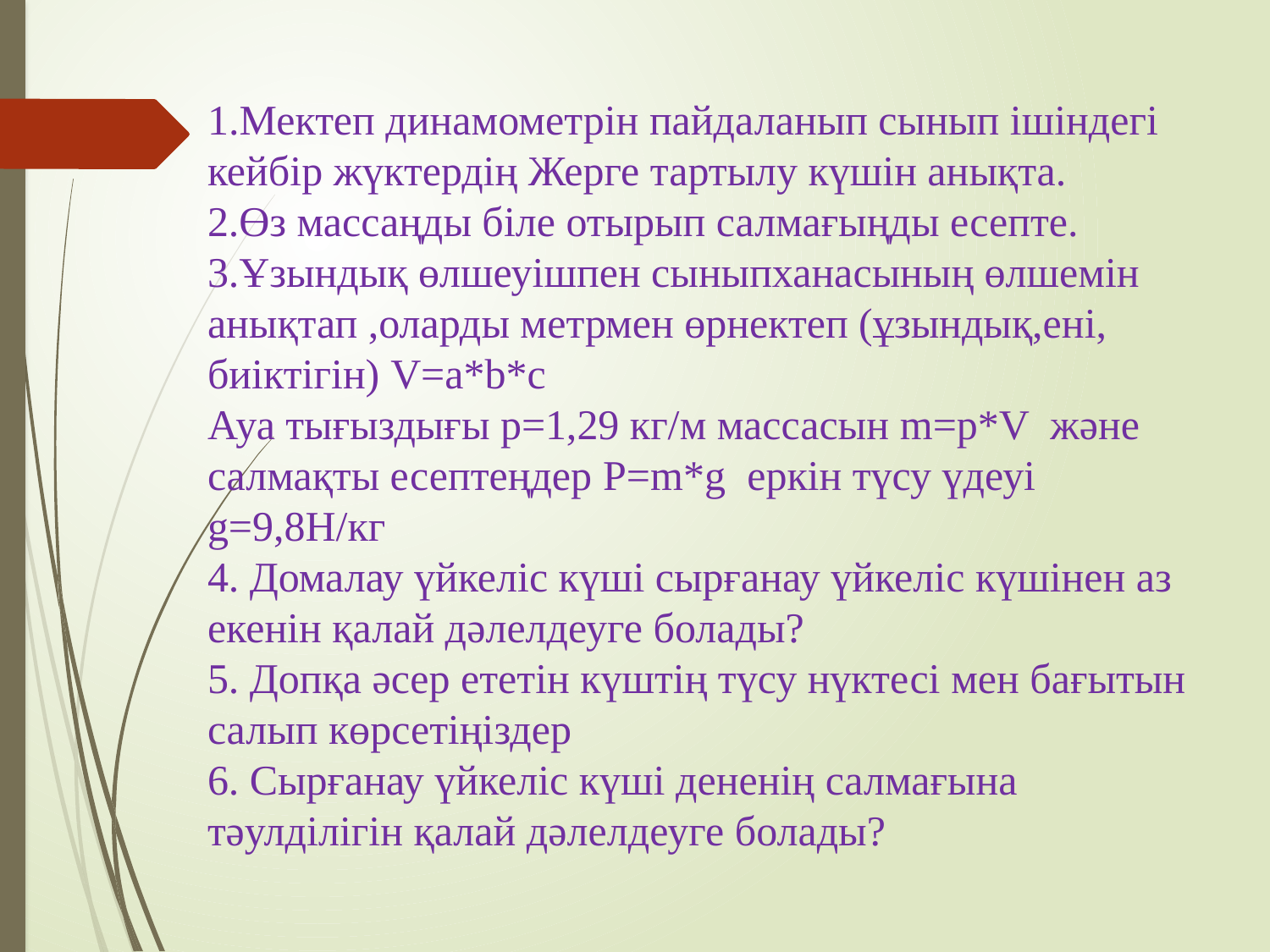

1.Мектеп динамометрін пайдаланып сынып ішіндегі кейбір жүктердің Жерге тартылу күшін анықта.
2.Өз массаңды біле отырып салмағыңды есепте.
3.Ұзындық өлшеуішпен сыныпханасының өлшемін анықтап ,оларды метрмен өрнектеп (ұзындық,ені, биіктігін) V=a*b*c
Ауа тығыздығы p=1,29 кг/м массасын m=p*V  және салмақты есептеңдер P=m*g  еркін түсу үдеуі g=9,8Н/кг
4. Домалау үйкеліс күші сырғанау үйкеліс күшінен аз екенін қалай дәлелдеуге болады?
5. Допқа әсер ететін күштің түсу нүктесі мен бағытын салып көрсетіңіздер
6. Сырғанау үйкеліс күші дененің салмағына тәулділігін қалай дәлелдеуге болады?